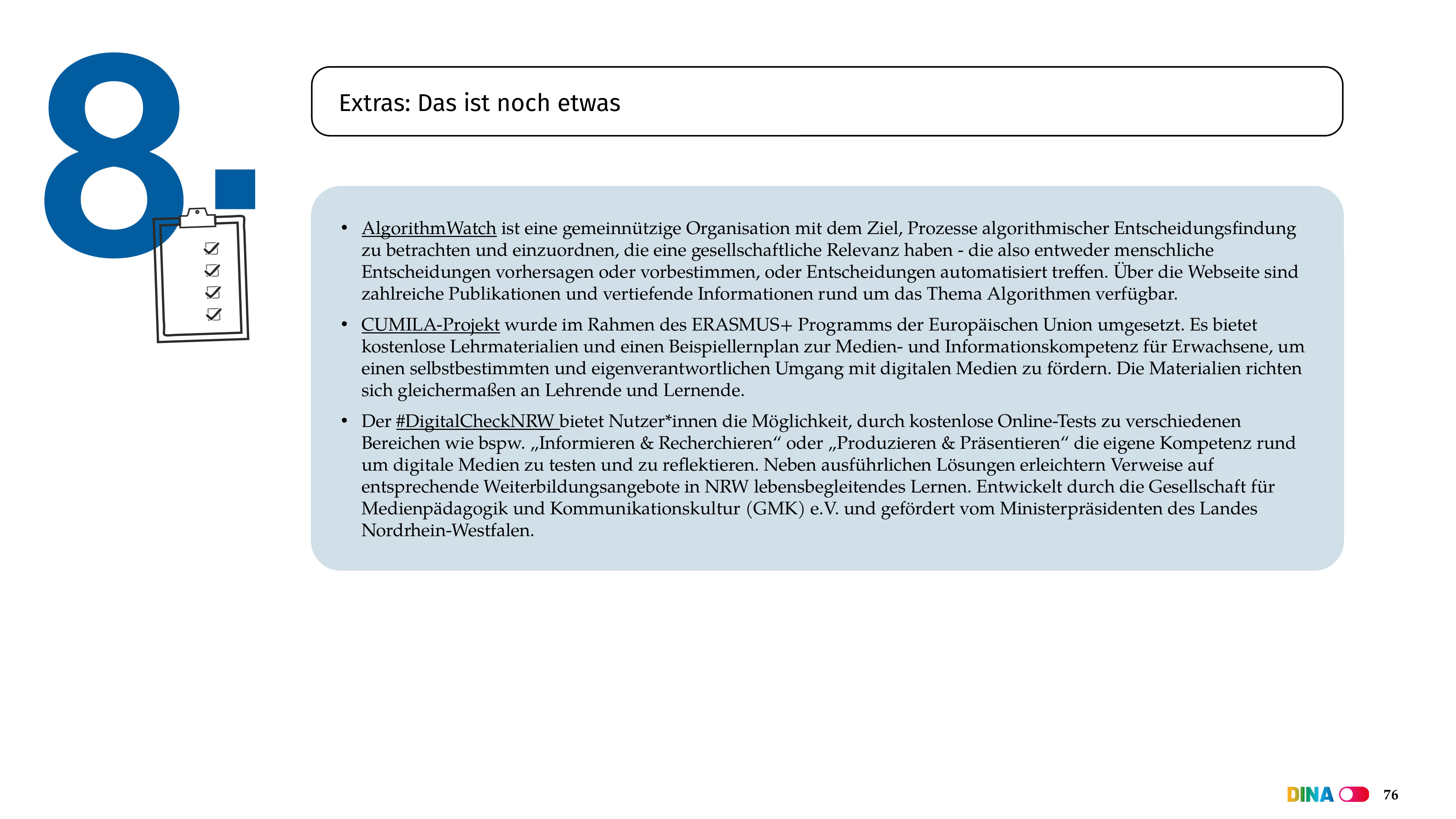

Extras: Das ist noch etwas
AlgorithmWatch ist eine gemeinnützige Organisation mit dem Ziel, Prozesse algorithmischer Entscheidungsfindung zu betrachten und einzuordnen, die eine gesellschaftliche Relevanz haben - die also entweder menschliche Entscheidungen vorhersagen oder vorbestimmen, oder Entscheidungen automatisiert treffen. Über die Webseite sind zahlreiche Publikationen und vertiefende Informationen rund um das Thema Algorithmen verfügbar.
CUMILA-Projekt wurde im Rahmen des ERASMUS+ Programms der Europäischen Union umgesetzt. Es bietet kostenlose Lehrmaterialien und einen Beispiellernplan zur Medien- und Informationskompetenz für Erwachsene, um einen selbstbestimmten und eigenverantwortlichen Umgang mit digitalen Medien zu fördern. Die Materialien richten sich gleichermaßen an Lehrende und Lernende.
Der #DigitalCheckNRW bietet Nutzer*innen die Möglichkeit, durch kostenlose Online-Tests zu verschiedenen Bereichen wie bspw. „Informieren & Recherchieren“ oder „Produzieren & Präsentieren“ die eigene Kompetenz rund um digitale Medien zu testen und zu reflektieren. Neben ausführlichen Lösungen erleichtern Verweise auf entsprechende Weiterbildungsangebote in NRW lebensbegleitendes Lernen. Entwickelt durch die Gesellschaft für Medienpädagogik und Kommunikationskultur (GMK) e.V. und gefördert vom Ministerpräsidenten des Landes Nordrhein-Westfalen.
76